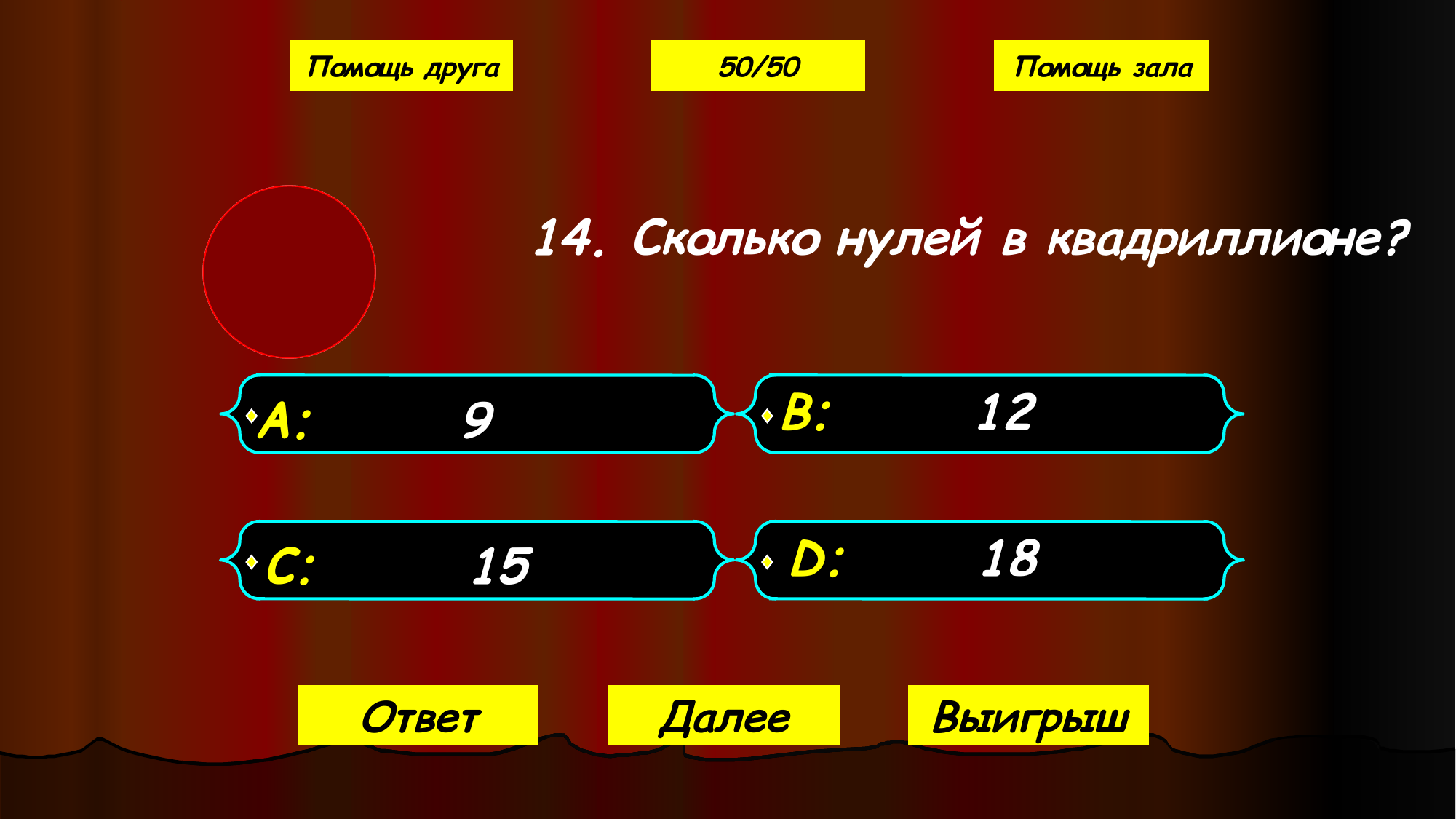

Помощь друга
50/50
Помощь зала
 14. Сколько нулей в квадриллионе?

В: 	    12

А:       9

D:       18

С:          15

Ответ
Далее
Выигрыш